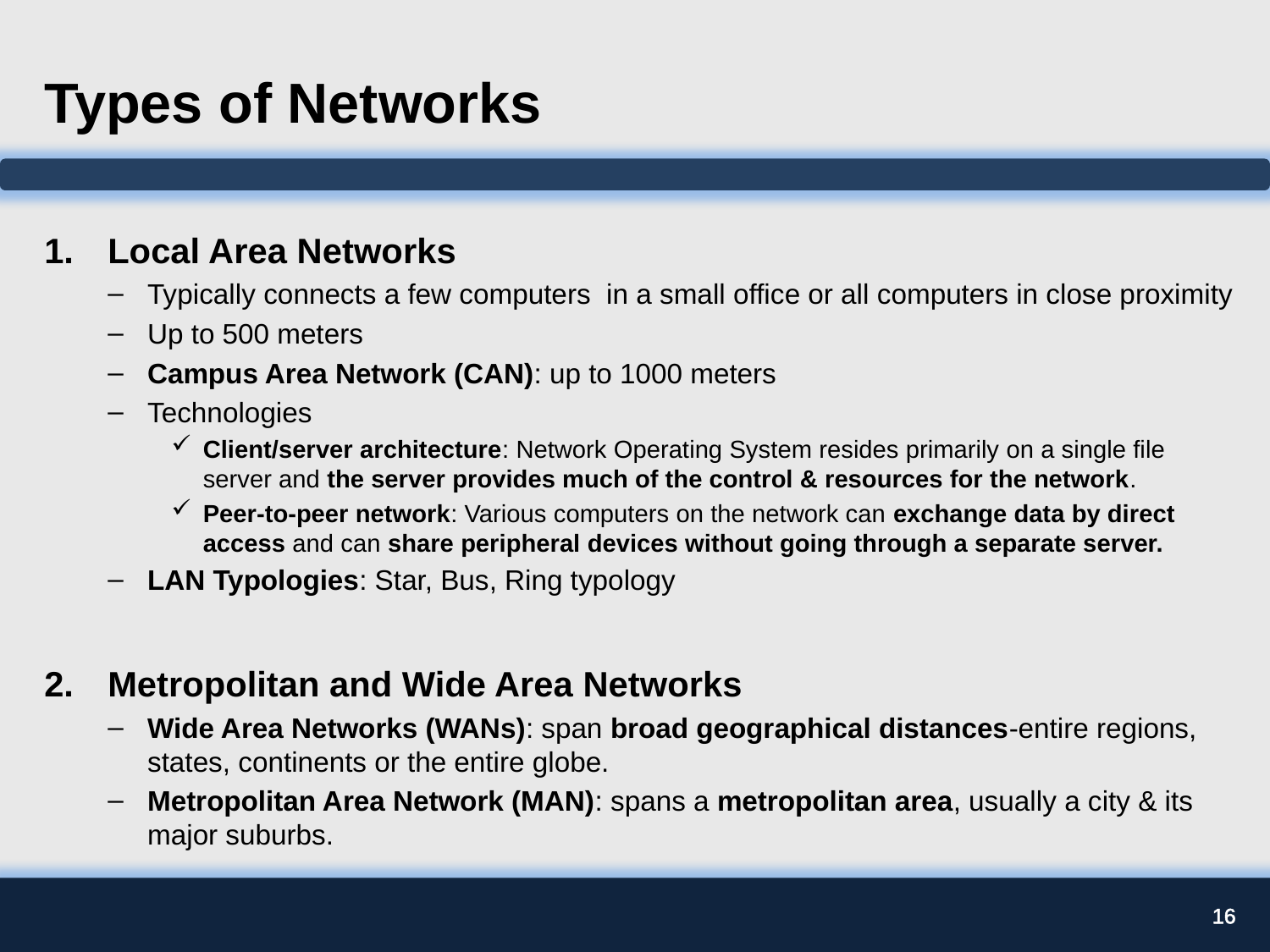

# Types of Networks
Local Area Networks
Typically connects a few computers  in a small office or all computers in close proximity
Up to 500 meters
Campus Area Network (CAN): up to 1000 meters
Technologies
Client/server architecture: Network Operating System resides primarily on a single file server and the server provides much of the control & resources for the network.
Peer-to-peer network: Various computers on the network can exchange data by direct access and can share peripheral devices without going through a separate server.
LAN Typologies: Star, Bus, Ring typology

Metropolitan and Wide Area Networks
Wide Area Networks (WANs): span broad geographical distances-entire regions, states, continents or the entire globe.
Metropolitan Area Network (MAN): spans a metropolitan area, usually a city & its major suburbs.
16